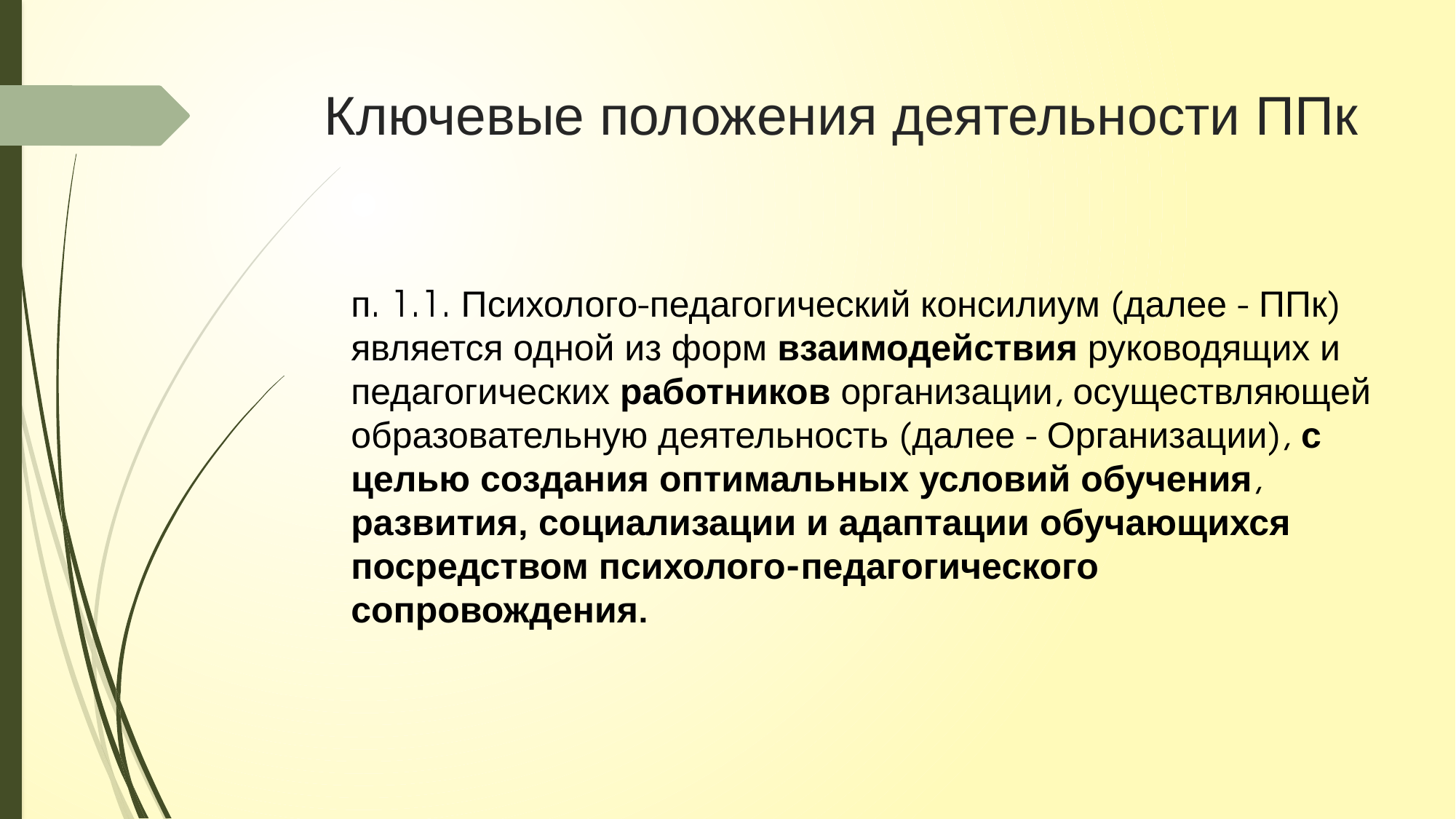

# Ключевые положения деятельности ППк
п. 1.1. Психолого-педагогический консилиум (далее - ППк) является одной из форм взаимодействия руководящих и педагогических работников организации, осуществляющей образовательную деятельность (далее - Организации), с целью создания оптимальных условий обучения, развития, социализации и адаптации обучающихся посредством психолого-педагогического сопровождения.